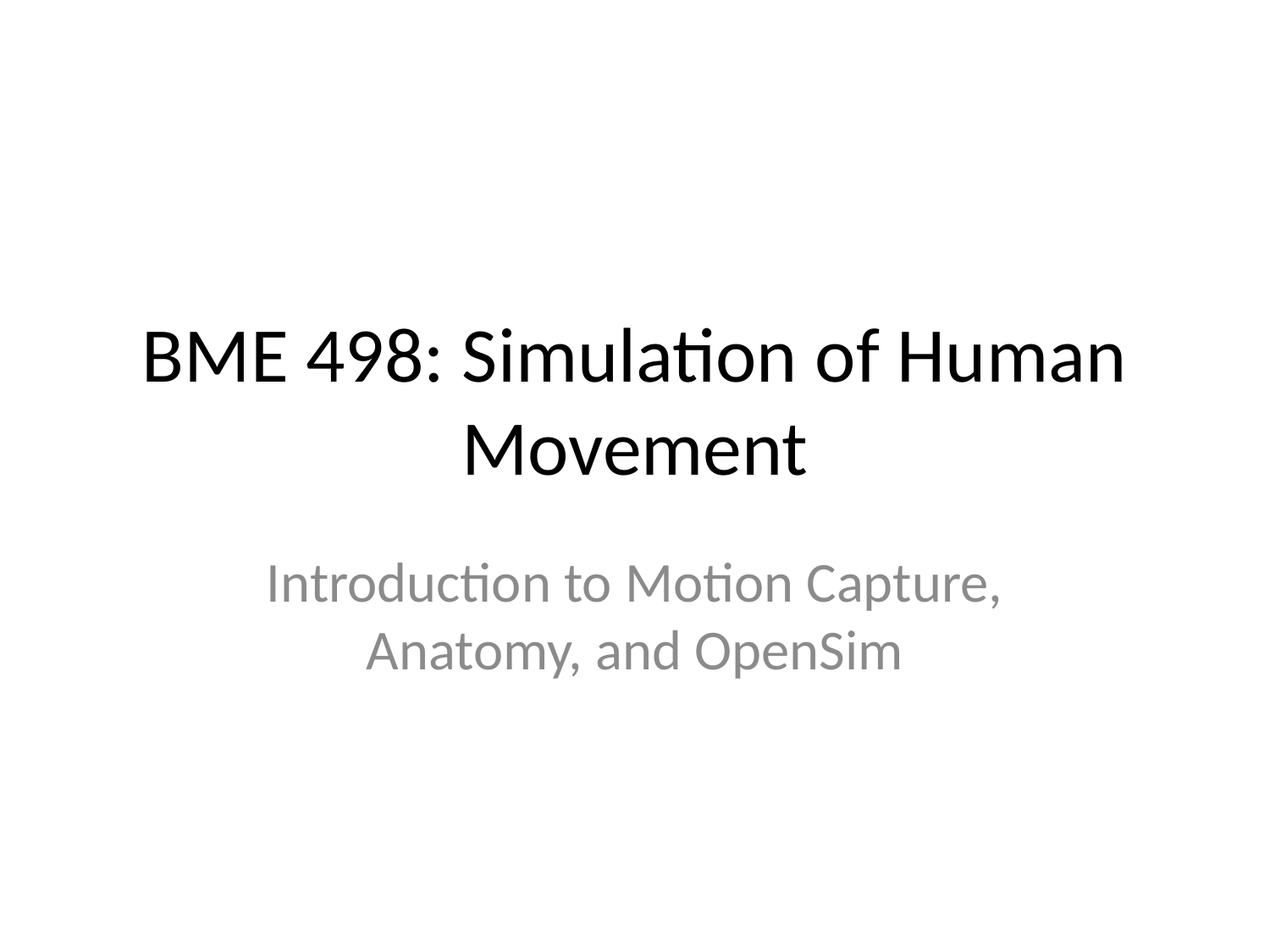

# BME 498: Simulation of Human Movement
Introduction to Motion Capture, Anatomy, and OpenSim